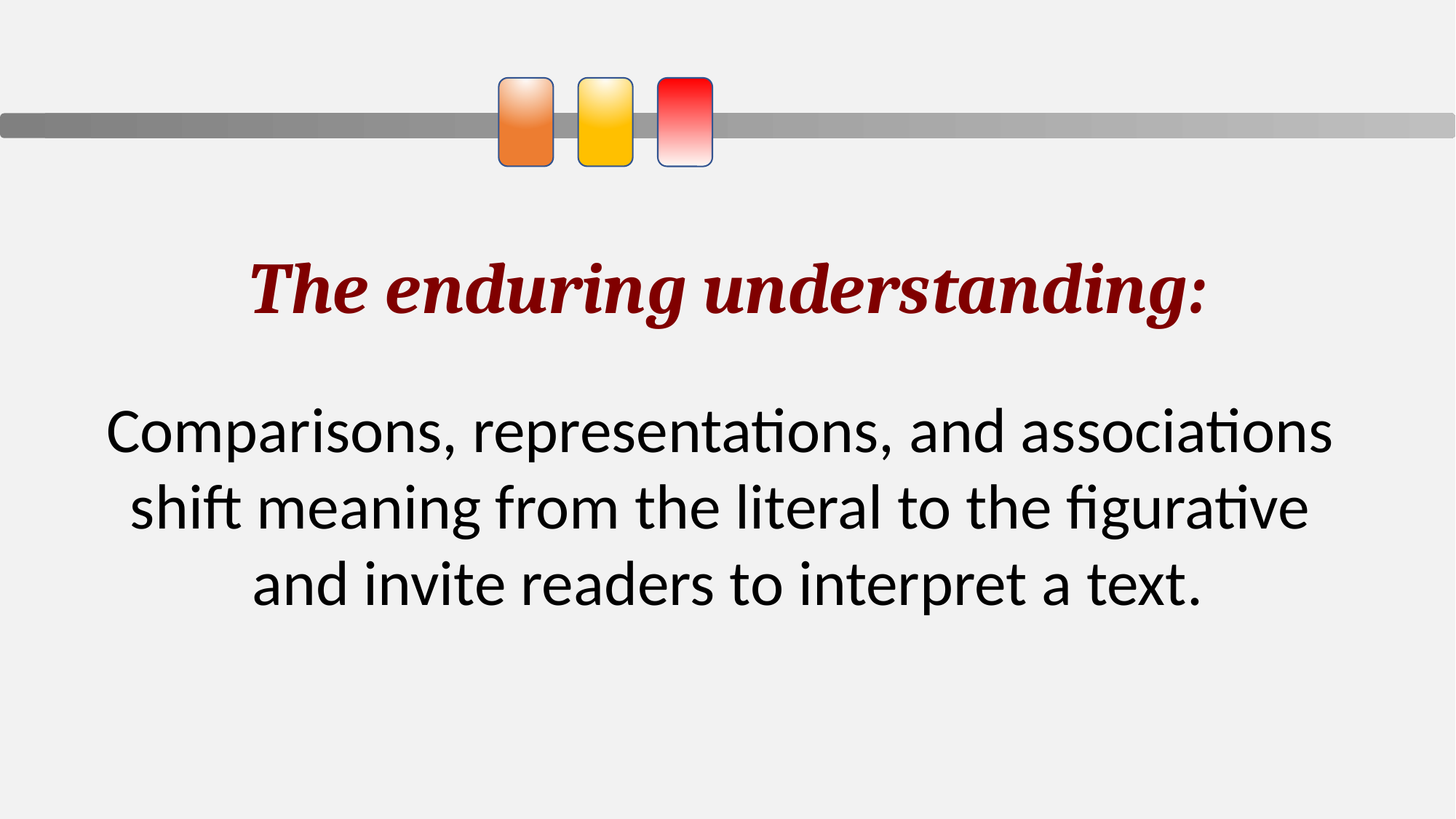

The enduring understanding:
Comparisons, representations, and associations
shift meaning from the literal to the figurative
and invite readers to interpret a text.